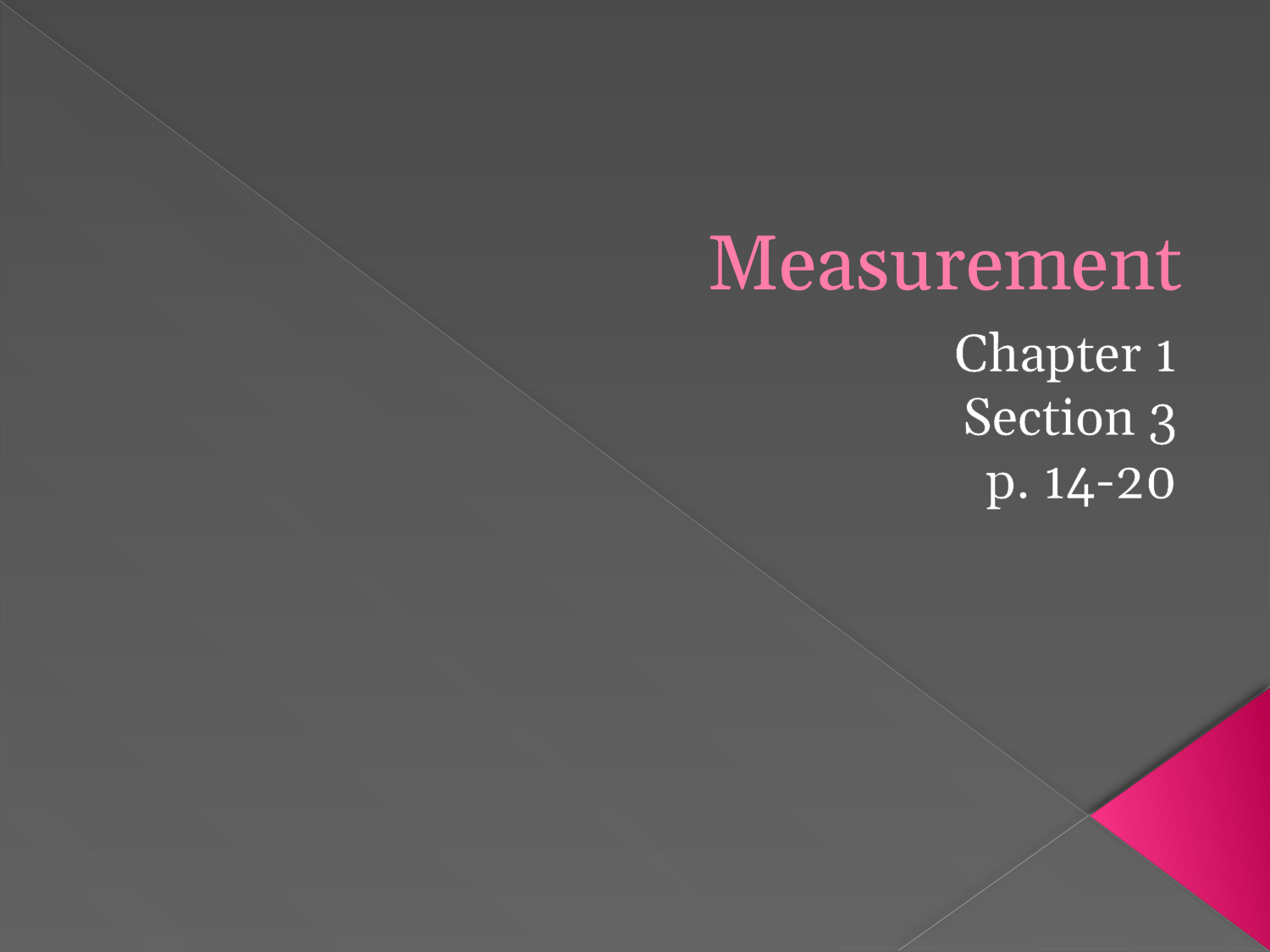

# Measurement
Chapter 1
Section 3
p. 14-20